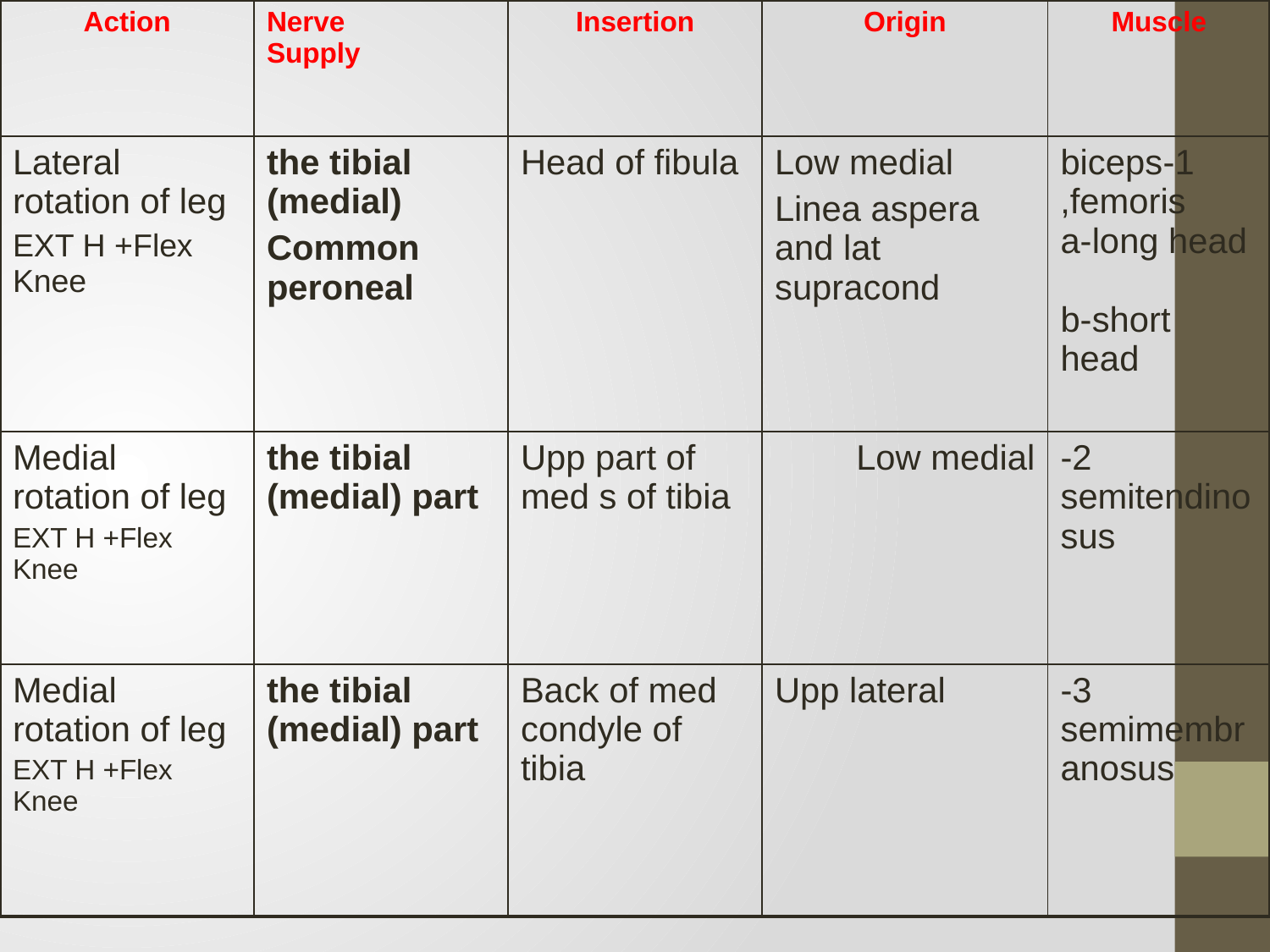

| Action | Nerve Supply | Insertion | Origin | Muscle |
| --- | --- | --- | --- | --- |
| Lateral rotation of leg EXT H +Flex Knee | the tibial (medial) Common peroneal | Head of fibula | Low medial Linea aspera and lat supracond | 1-biceps femoris, a-long head b-short head |
| Medial rotation of leg EXT H +Flex Knee | the tibial (medial) part | Upp part of med s of tibia | Low medial | 2-semitendinosus |
| Medial rotation of leg EXT H +Flex Knee | the tibial (medial) part | Back of med condyle of tibia | Upp lateral | 3-semimembranosus |